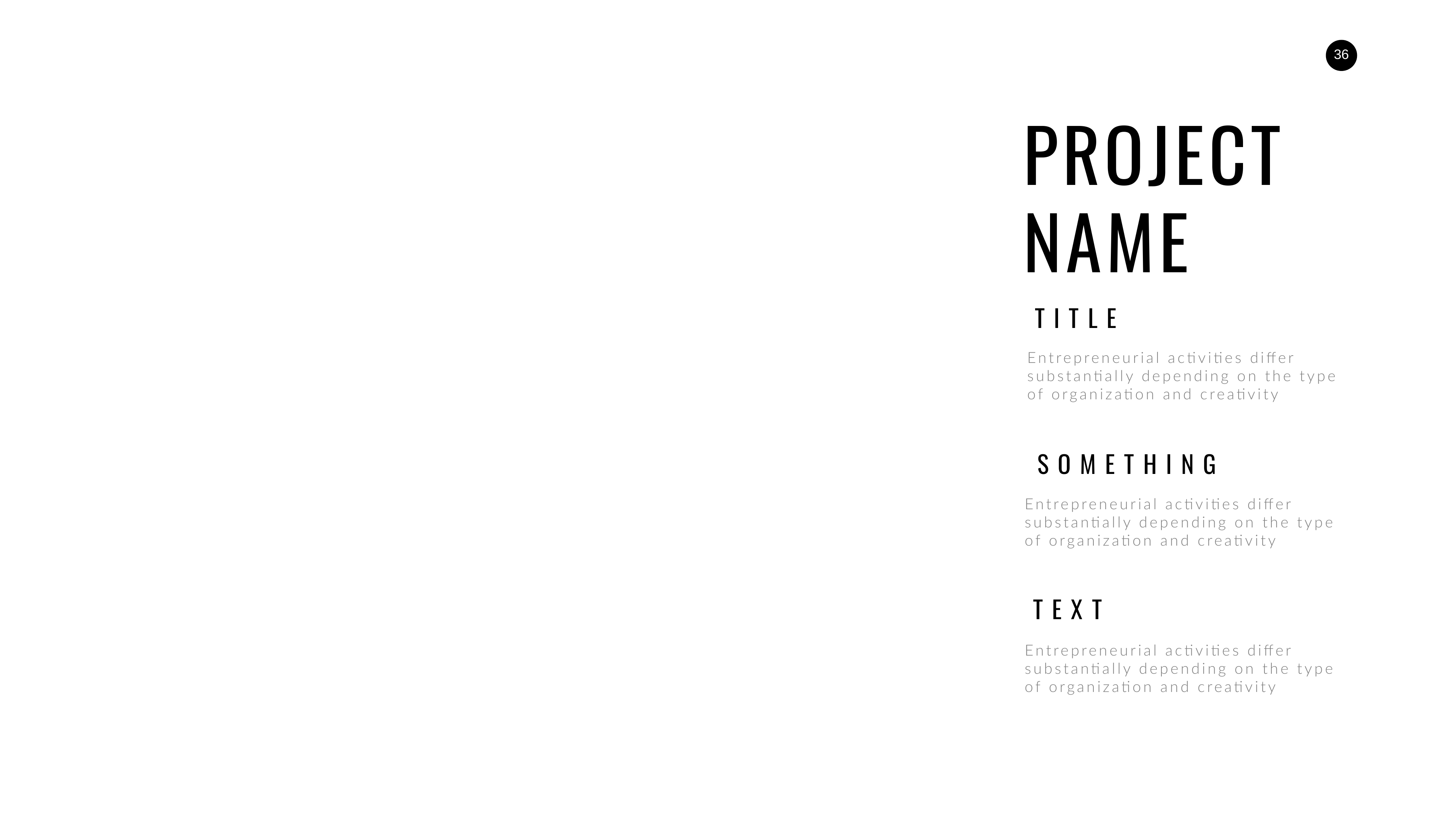

PROJECT
NAME
TITLE
Entrepreneurial activities differ substantially depending on the type of organization and creativity
SOMETHING
Entrepreneurial activities differ substantially depending on the type of organization and creativity
TEXT
Entrepreneurial activities differ substantially depending on the type of organization and creativity